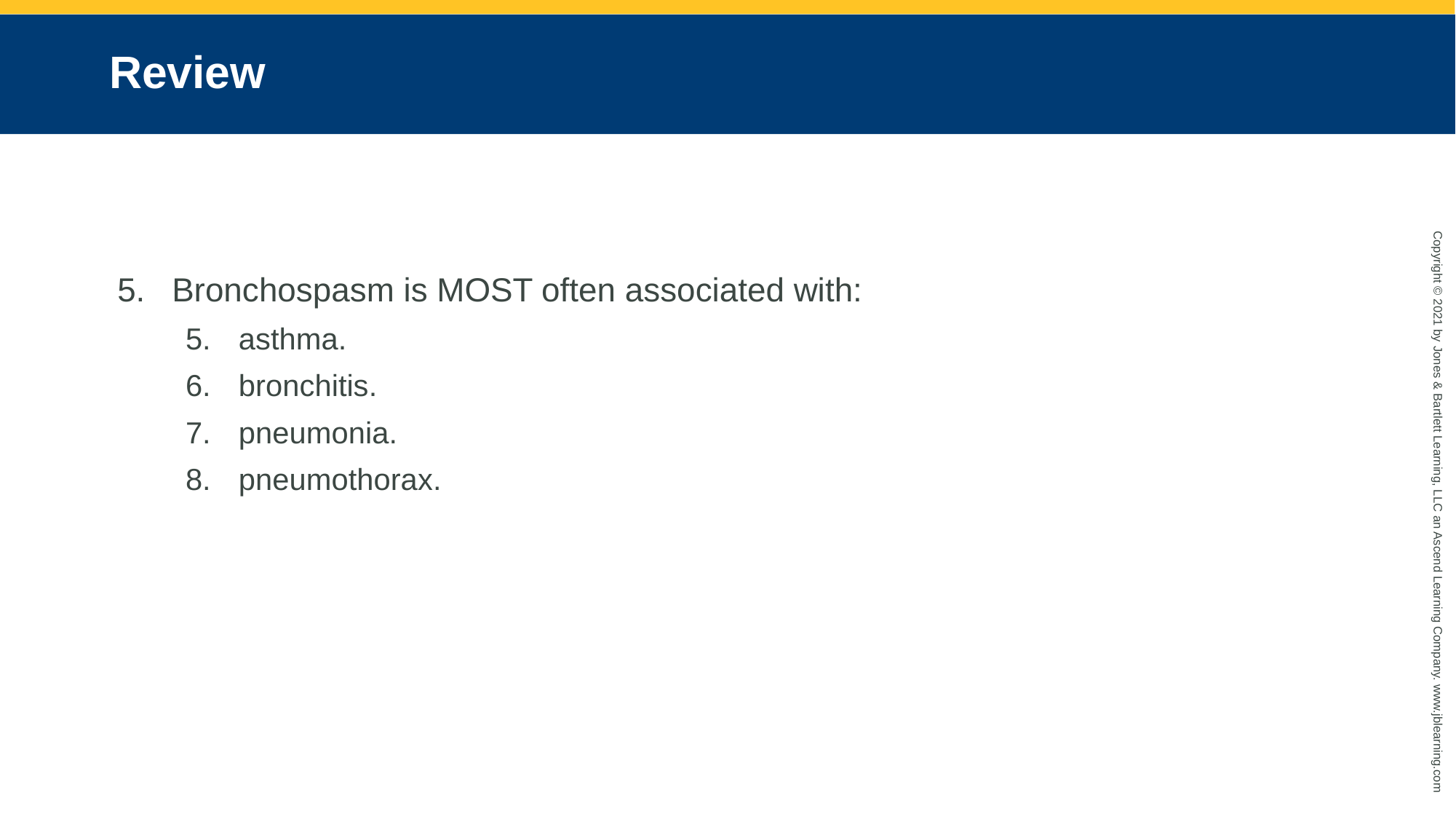

# Review
Bronchospasm is MOST often associated with:
asthma.
bronchitis.
pneumonia.
pneumothorax.